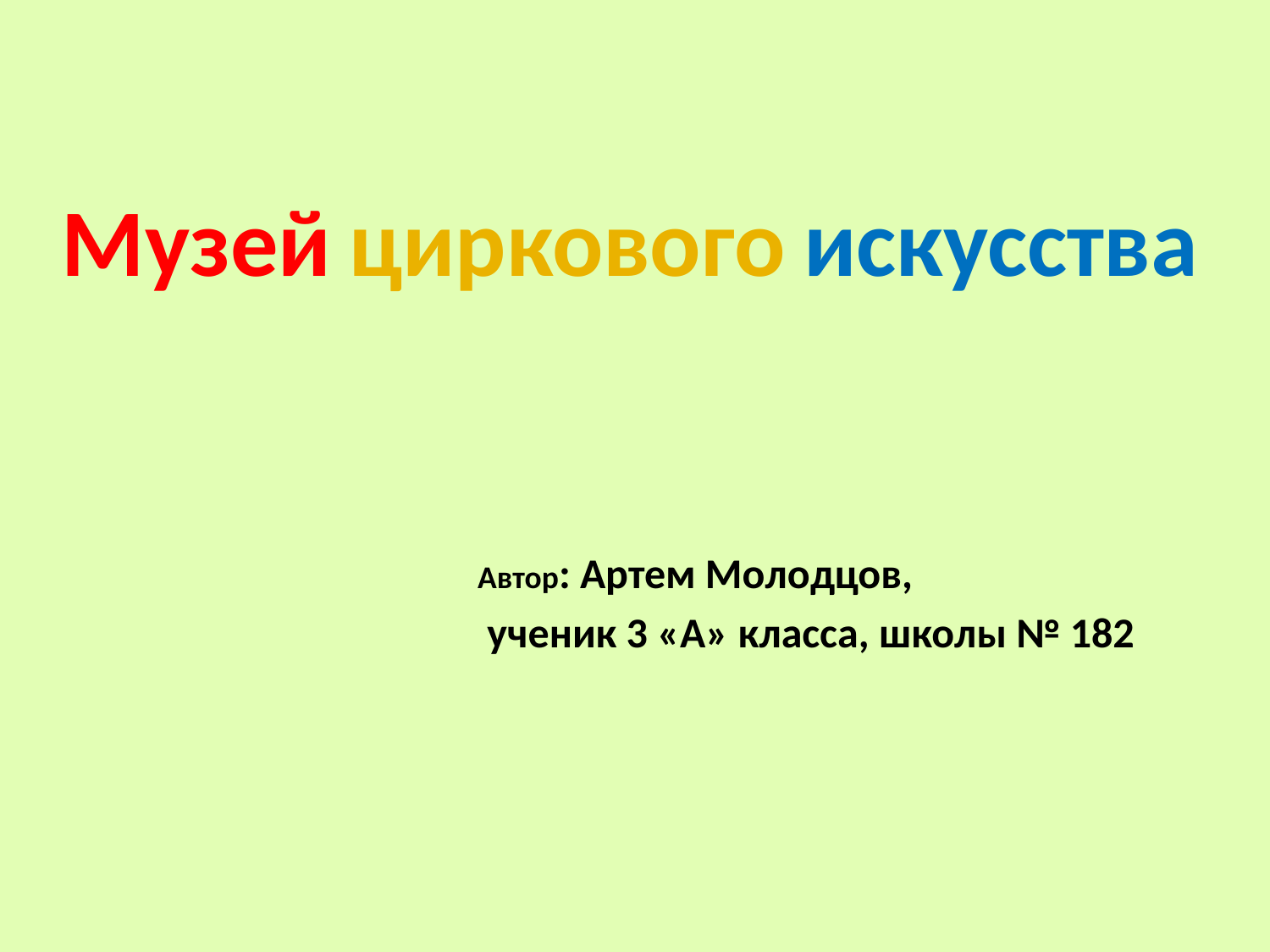

# Музей циркового искусства
Автор: Артем Молодцов,
 ученик 3 «А» класса, школы № 182